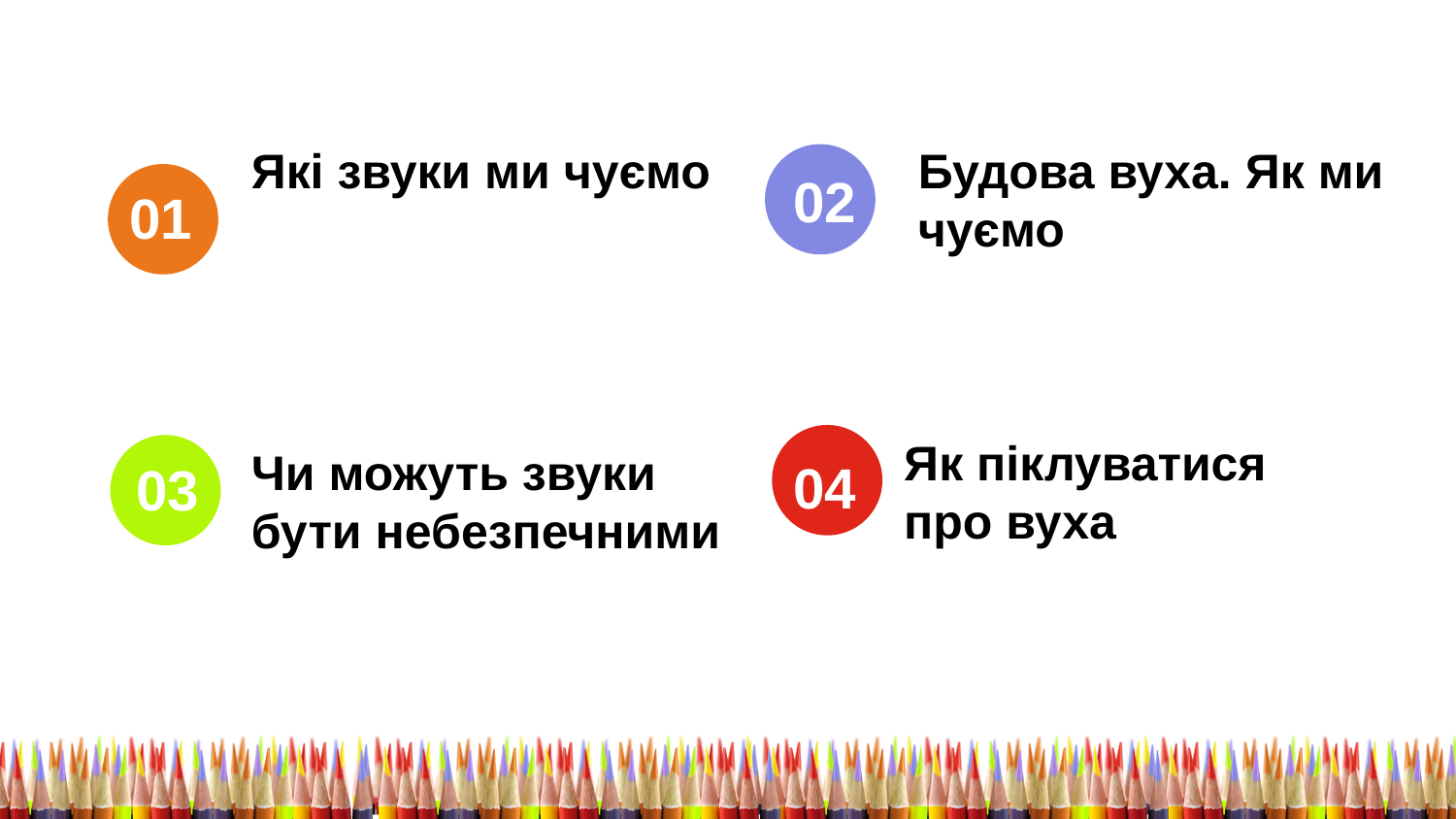

Які звуки ми чуємо
Будова вуха. Як ми чуємо

02
01

Як піклуватися
про вуха
Чи можуть звуки
бути небезпечними

04
03